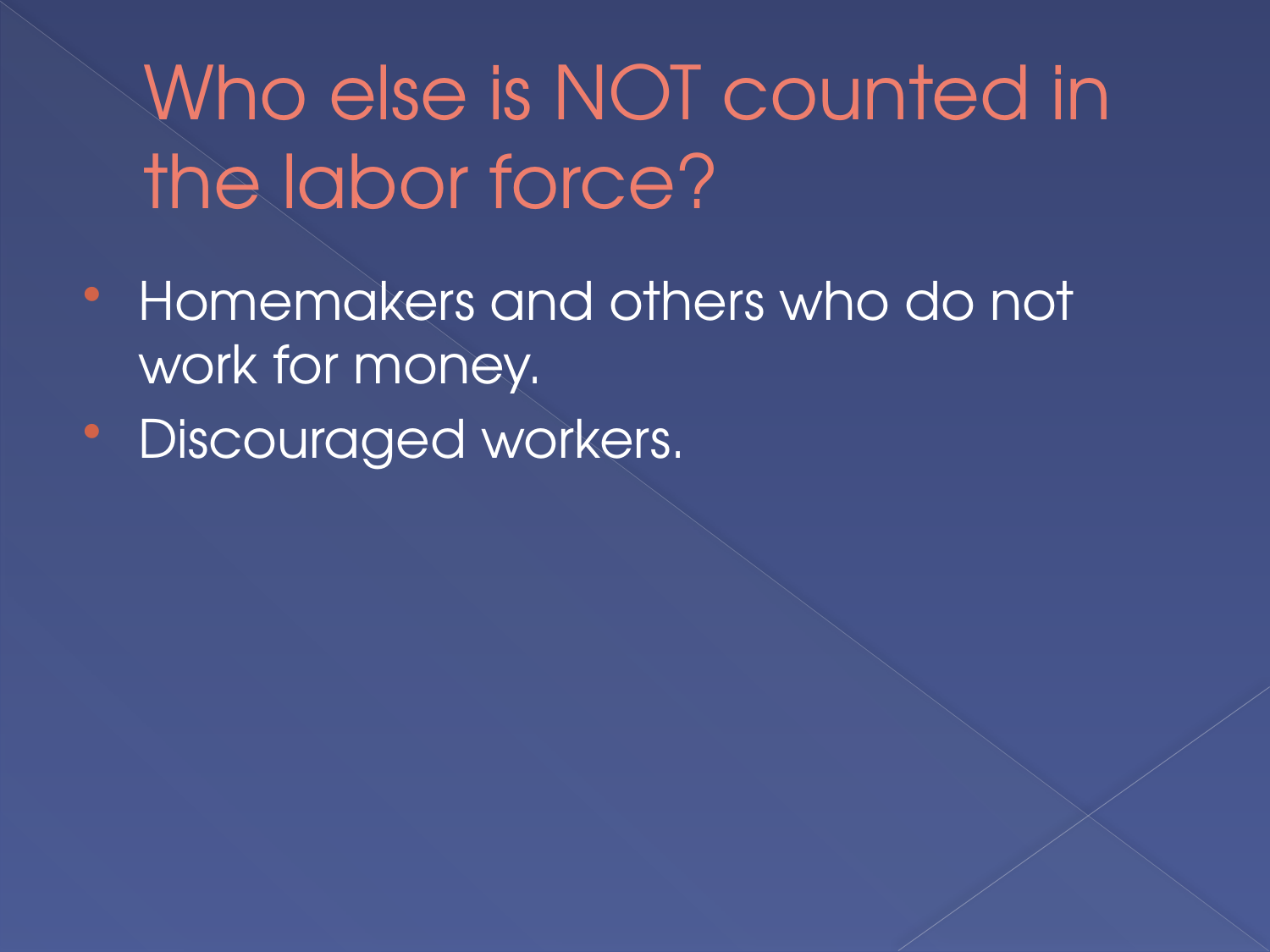

# Who else is NOT counted in the labor force?
Homemakers and others who do not work for money.
Discouraged workers.